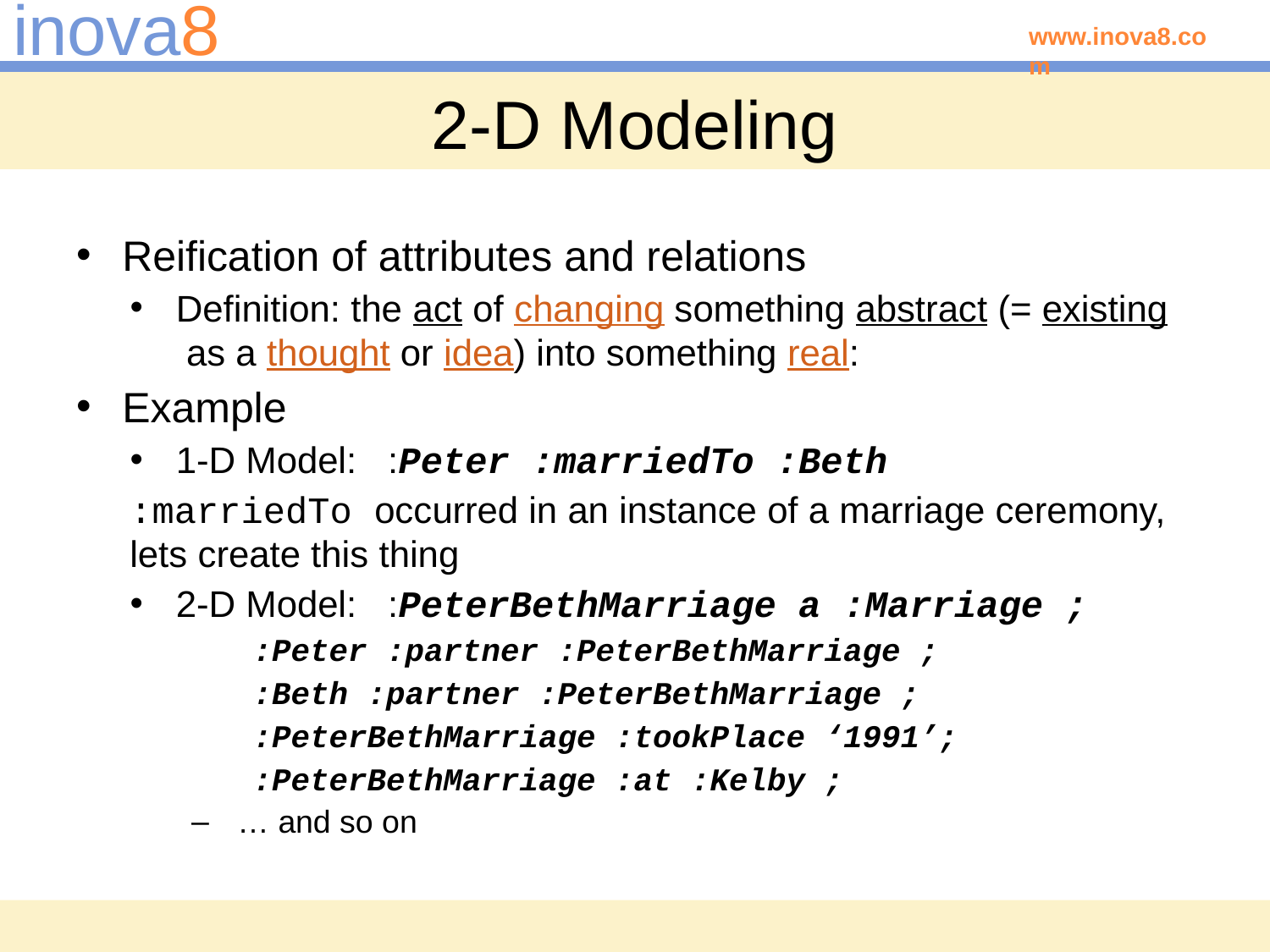

# 2-D Modeling
Reification of attributes and relations
Definition: the act of changing something abstract (= existing as a thought or idea) into something real:
Example
1-D Model:   :Peter :marriedTo :Beth
:marriedTo occurred in an instance of a marriage ceremony, lets create this thing
2-D Model:   :PeterBethMarriage a :Marriage ;
:Peter :partner :PeterBethMarriage ;
:Beth :partner :PeterBethMarriage ;
:PeterBethMarriage :tookPlace ‘1991’;
:PeterBethMarriage :at :Kelby ;
… and so on